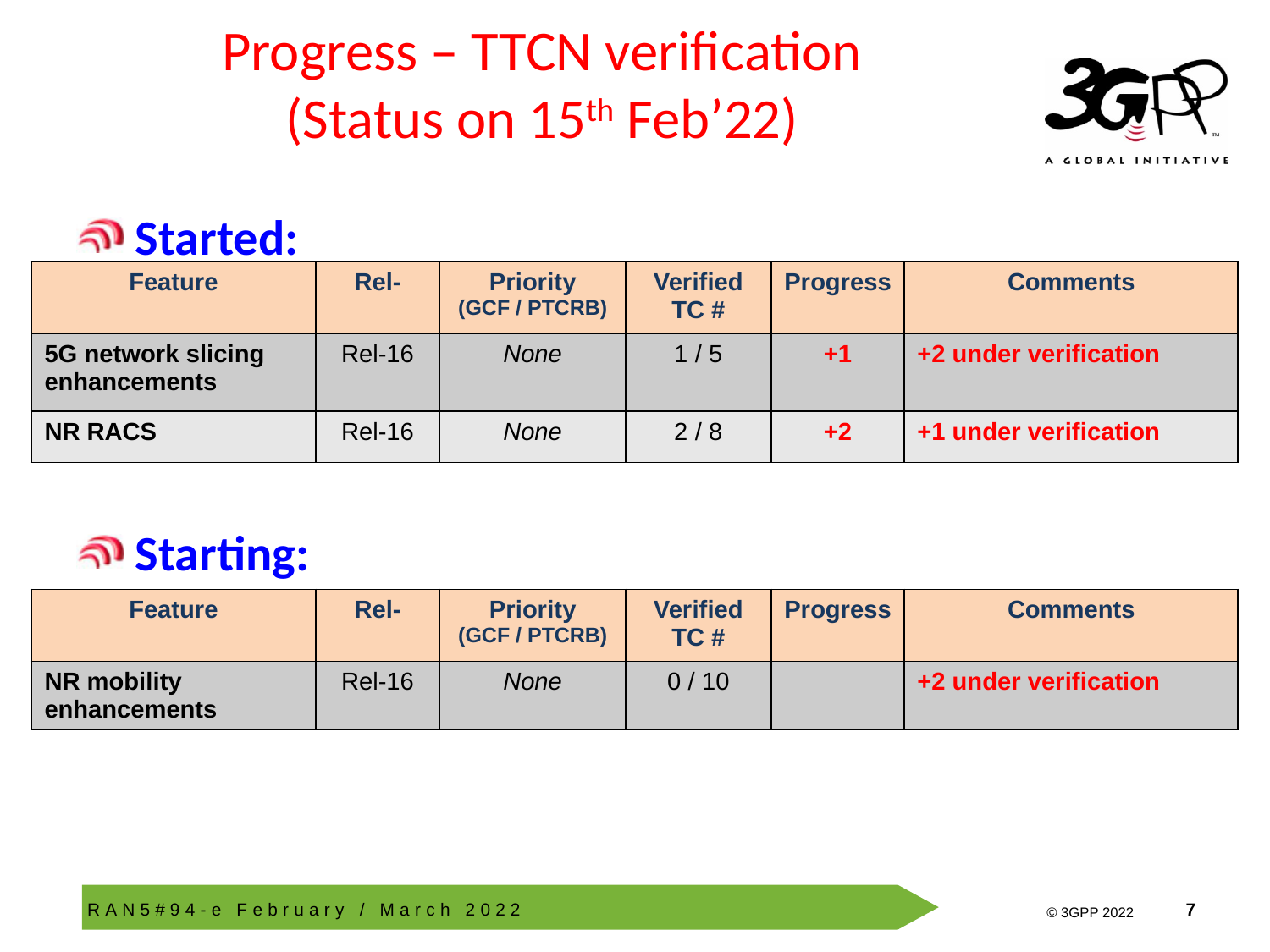

# Progress – TTCN verification (Status on 15th Feb’22)
 Started:

 Starting:

| Feature | Rel- | Priority (GCF / PTCRB) | Verified TC # | Progress | Comments |
| --- | --- | --- | --- | --- | --- |
| 5G network slicing enhancements | Rel-16 | None | 1 / 5 | +1 | +2 under verification |
| NR RACS | Rel-16 | None | 2 / 8 | +2 | +1 under verification |
| Feature | Rel- | Priority (GCF / PTCRB) | Verified TC # | Progress | Comments |
| --- | --- | --- | --- | --- | --- |
| NR mobility enhancements | Rel-16 | None | 0 / 10 |  | +2 under verification |